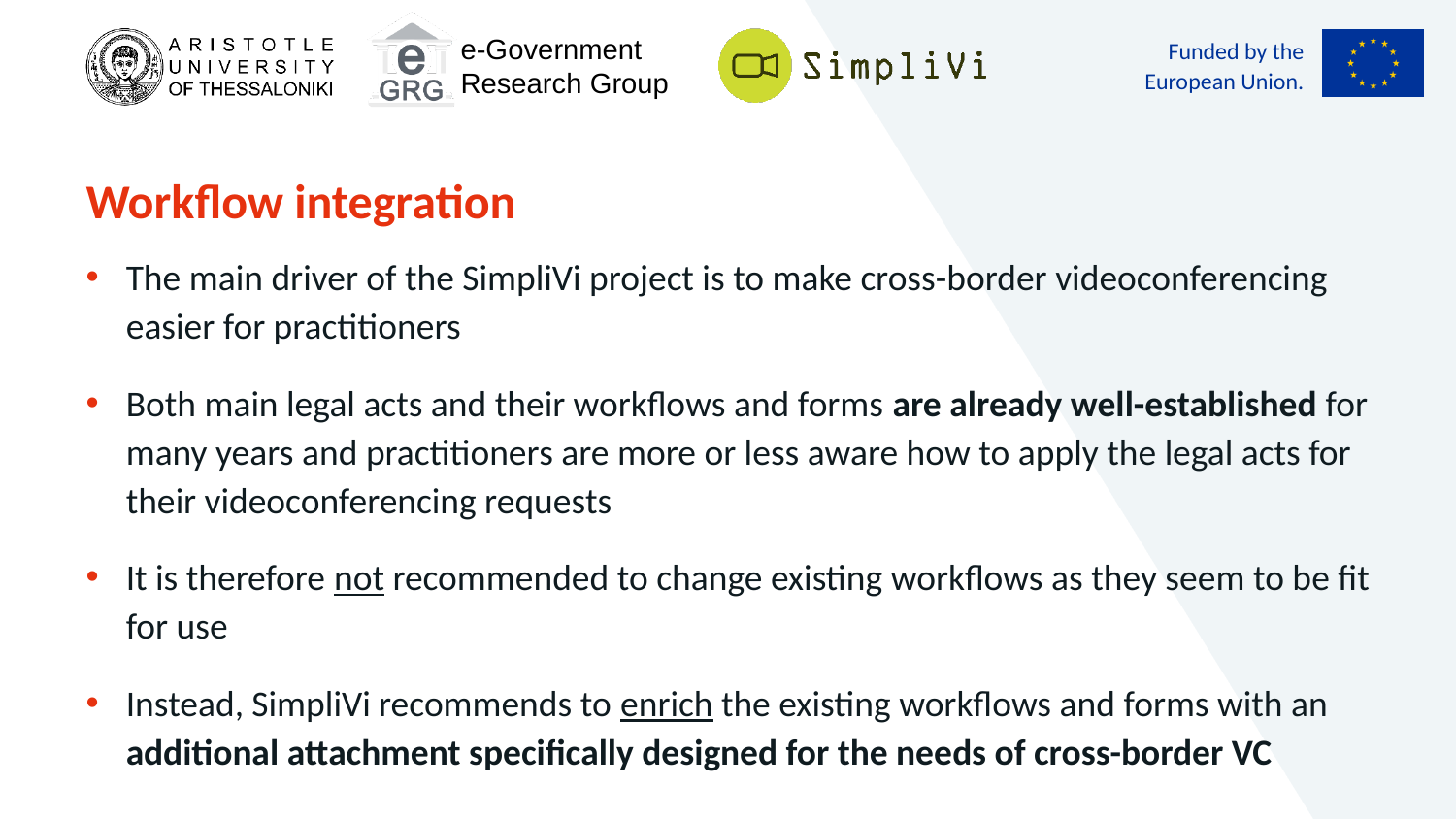

# Workflow integration
The main driver of the SimpliVi project is to make cross-border videoconferencing easier for practitioners
Both main legal acts and their workflows and forms are already well-established for many years and practitioners are more or less aware how to apply the legal acts for their videoconferencing requests
It is therefore not recommended to change existing workflows as they seem to be fit for use
Instead, SimpliVi recommends to enrich the existing workflows and forms with an additional attachment specifically designed for the needs of cross-border VC